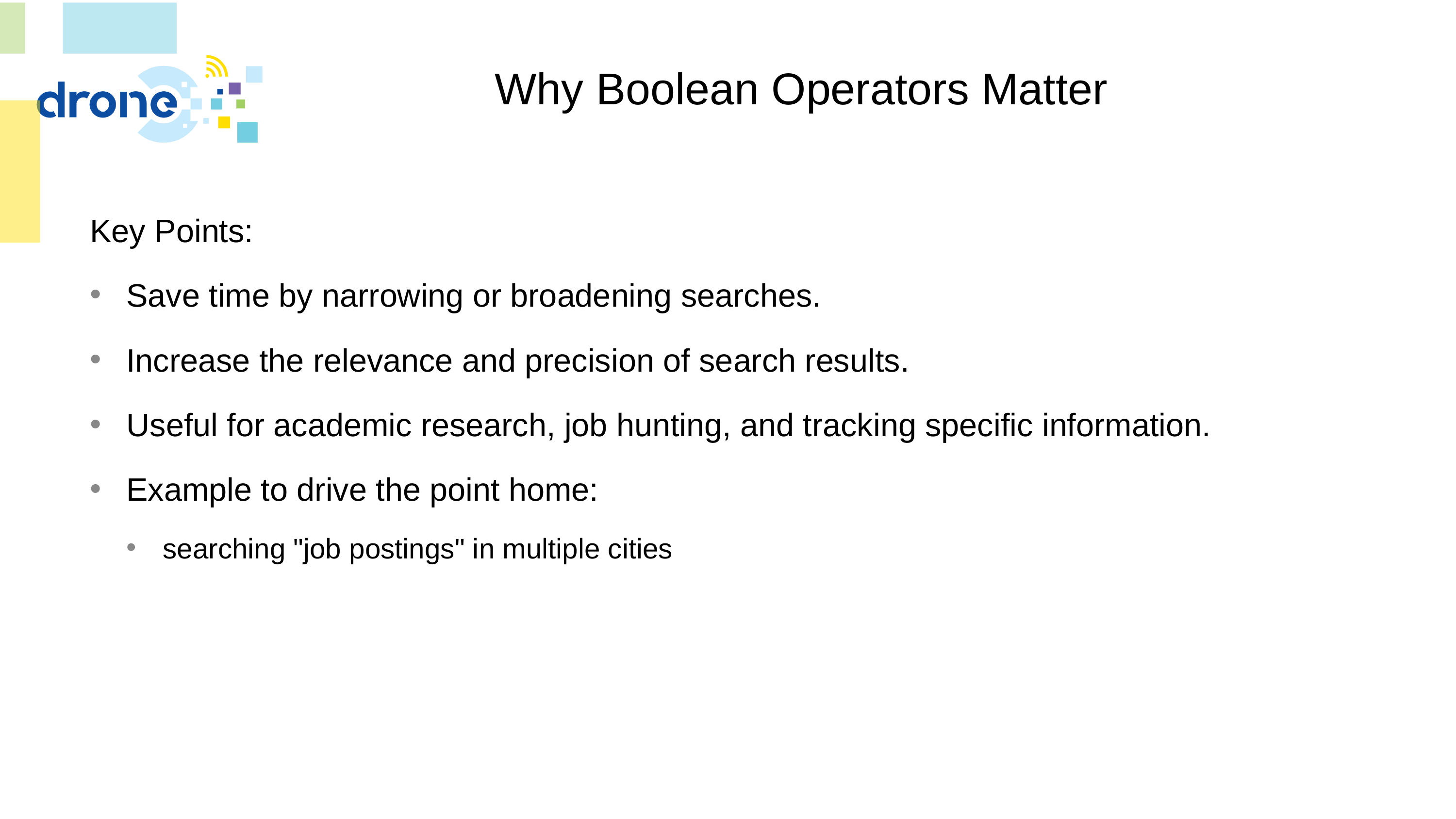

# Why Boolean Operators Matter

Key Points:
Save time by narrowing or broadening searches.
Increase the relevance and precision of search results.
Useful for academic research, job hunting, and tracking specific information.
Example to drive the point home:
searching "job postings" in multiple cities